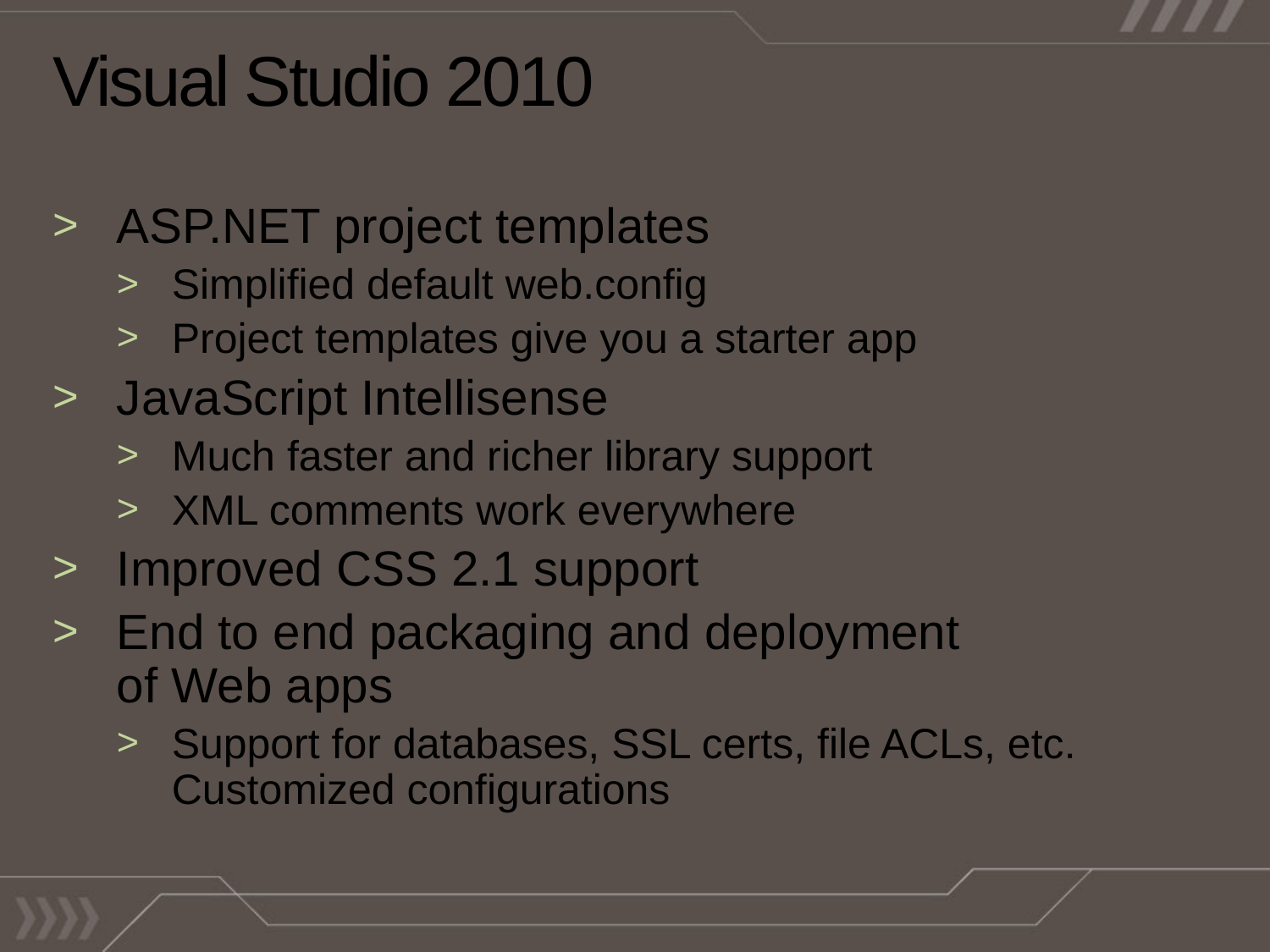

# Visual Studio 2010
ASP.NET project templates
Simplified default web.config
Project templates give you a starter app
JavaScript Intellisense
Much faster and richer library support
XML comments work everywhere
Improved CSS 2.1 support
End to end packaging and deployment
of Web apps
Support for databases, SSL certs, file ACLs, etc. Customized configurations